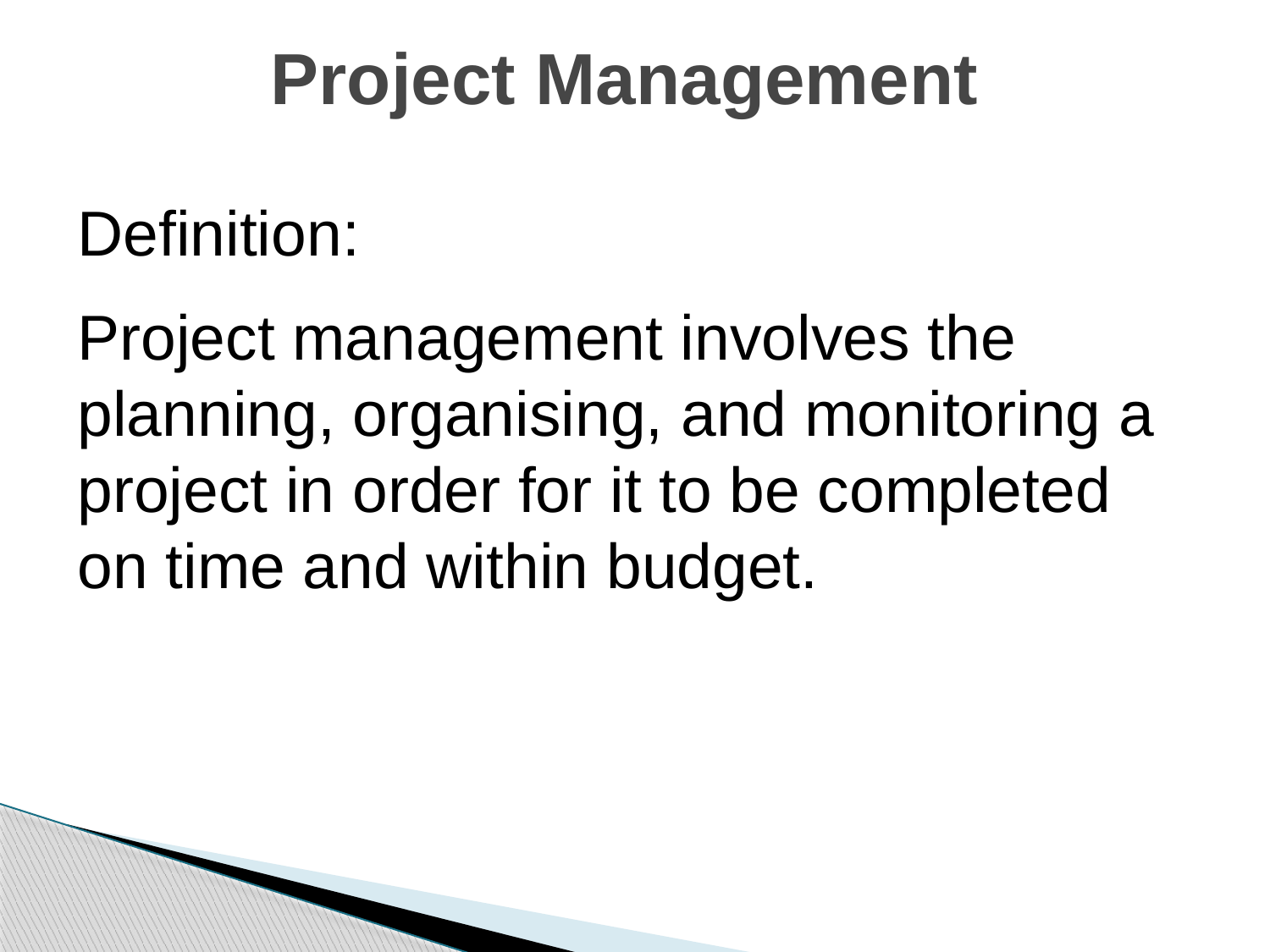

# Project Management
Definition:
Project management involves the planning, organising, and monitoring a project in order for it to be completed on time and within budget.